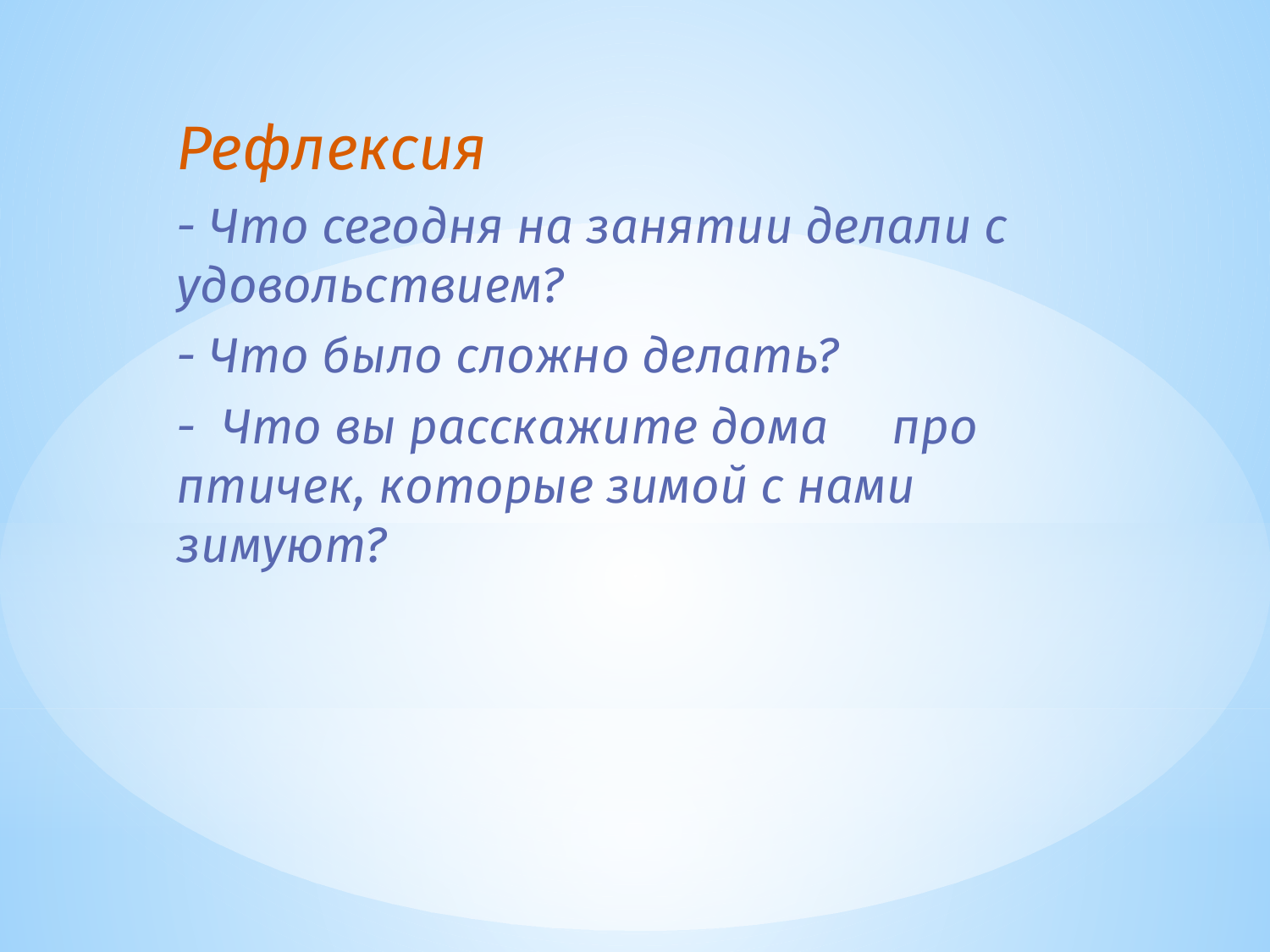

Рефлексия
- Что сегодня на занятии делали с удовольствием?
- Что было сложно делать?
-  Что вы расскажите дома     про птичек, которые зимой с нами зимуют?